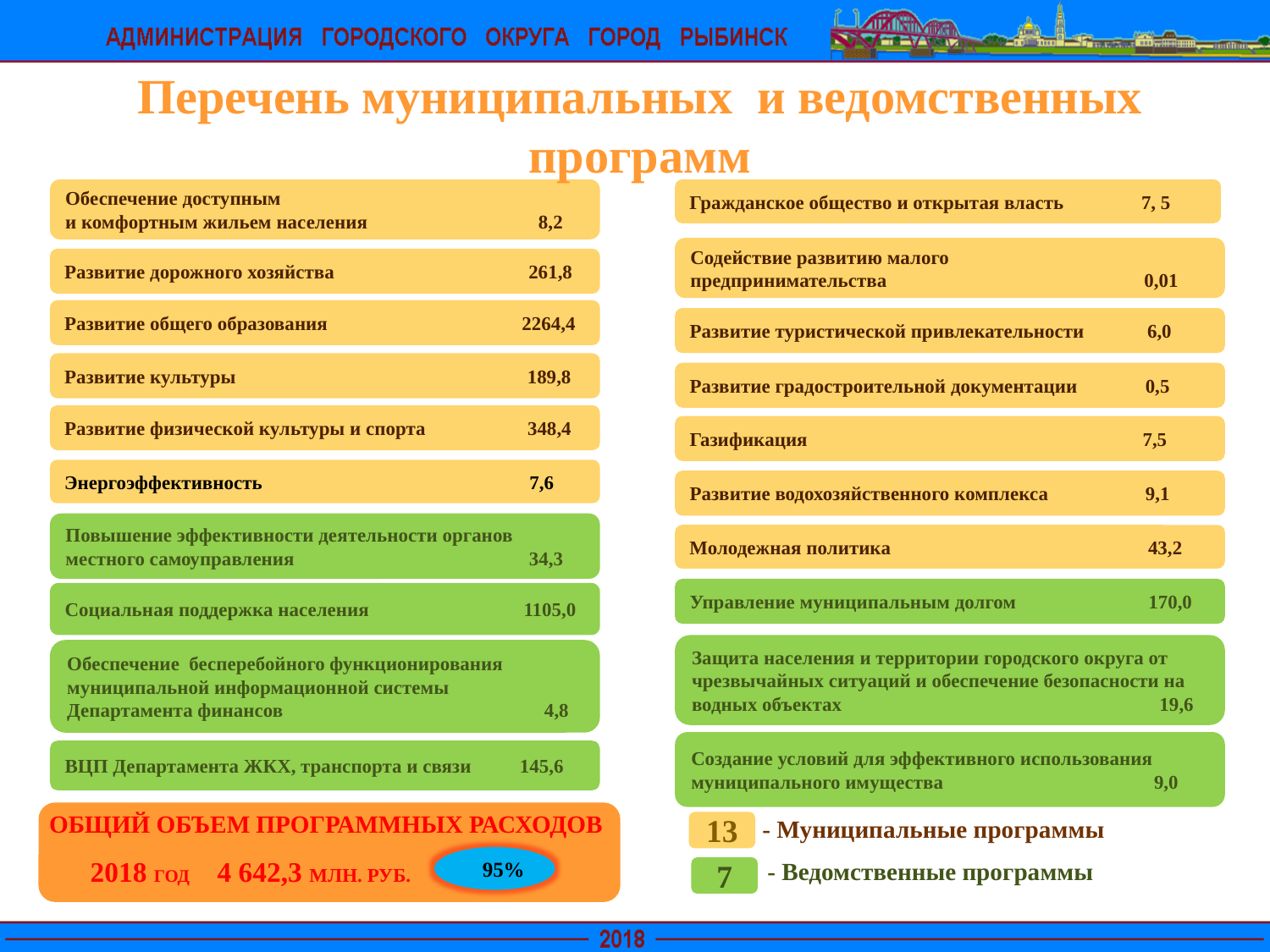

Перечень муниципальных  и ведомственных программ
Обеспечение доступным
и комфортным жильем населения	                   8,2
Развитие дорожного хозяйства                                        261,8
Развитие общего образования                                        2264,4
Развитие культуры                                                            189,8
Развитие физической культуры и спорта                     348,4
Гражданское общество и открытая власть                7, 5
Управление муниципальным долгом	                170,0
Создание условий для эффективного использования муниципального имущества	                                           9,0
Содействие развитию малого
предпринимательства                                                     0,01
Развитие туристической привлекательности             6,0
Развитие градостроительной документации              0,5
Газификация                                                                     7,5
Энергоэффективность                                                       7,6
Развитие водохозяйственного комплекса                    9,1
Повышение эффективности деятельности органов местного самоуправления		                 34,3
Молодежная политика		                43,2
Социальная поддержка населения	                1105,0
Защита населения и территории городского округа от чрезвычайных ситуаций и обеспечение безопасности на водных объектах	                                            19,6
Обеспечение  бесперебойного функционирования муниципальной информационной системы
Департамента финансов	                                              4,8
ВЦП Департамента ЖКХ, транспорта и связи          145,6
ОБЩИЙ ОБЪЕМ ПРОГРАММНЫХ РАСХОДОВ

- Муниципальные программы
13
95%
2018 ГОД    4 642,3 млн. руб.
- Ведомственные программы
7